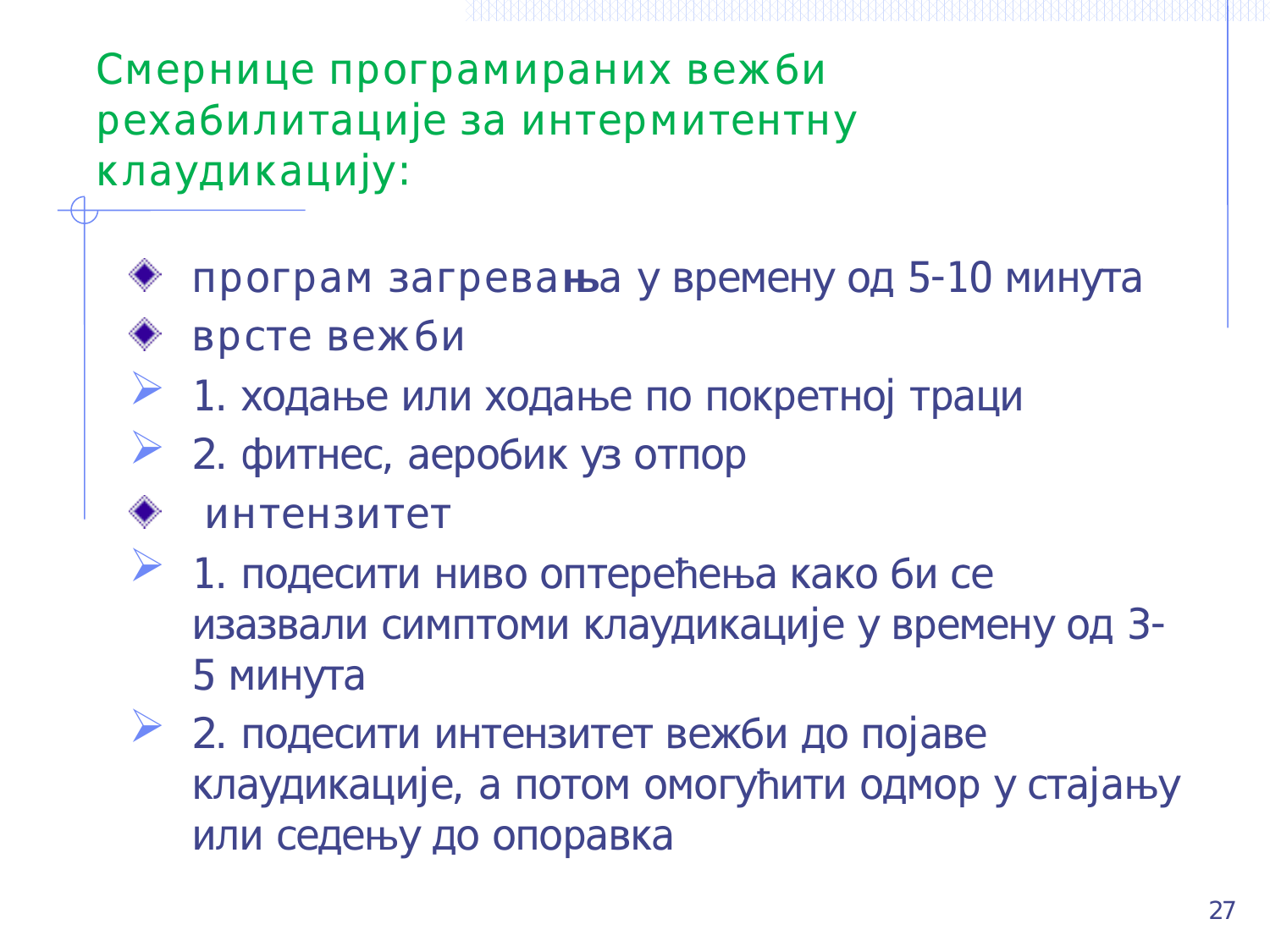

# Смернице програмираних вежби рехабилитације за интермитентну клаудикацију:
програм загревања у времену од 5-10 минута
врсте вежби
1. ходање или ходање по покретној траци
2. фитнес, аеробик уз отпор
 интензитет
1. подесити ниво оптерећења како би се изазвали симптоми клаудикације у времену од 3-5 минута
2. подесити интензитет вежби до појаве клаудикације, а потом омогућити одмор у стајању или седењу до опоравка
27